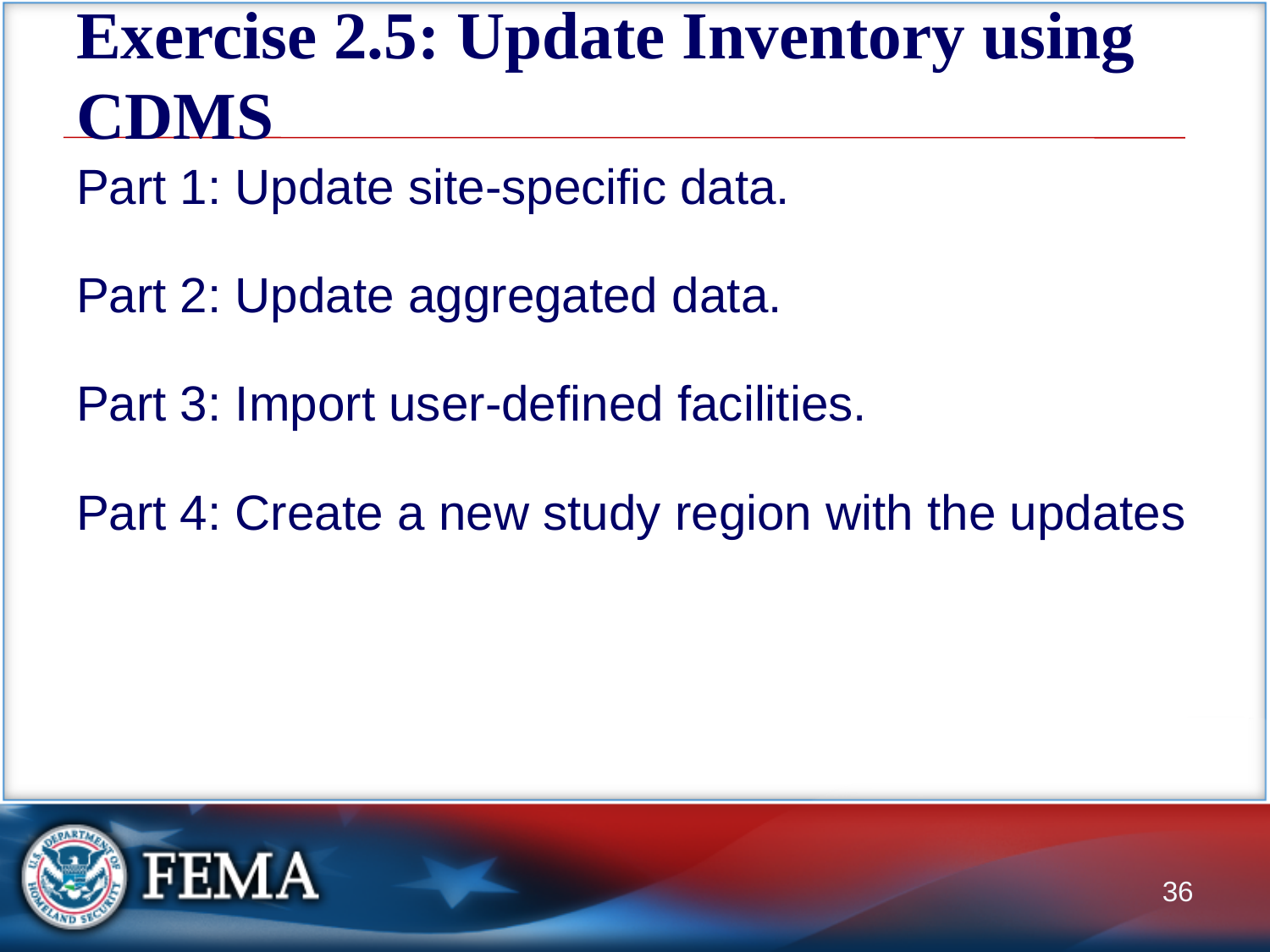

# Exercise 2.5: Update Inventory using CDMS
Part 1: Update site-specific data.
Part 2: Update aggregated data.
Part 3: Import user-defined facilities.
Part 4: Create a new study region with the updates
36